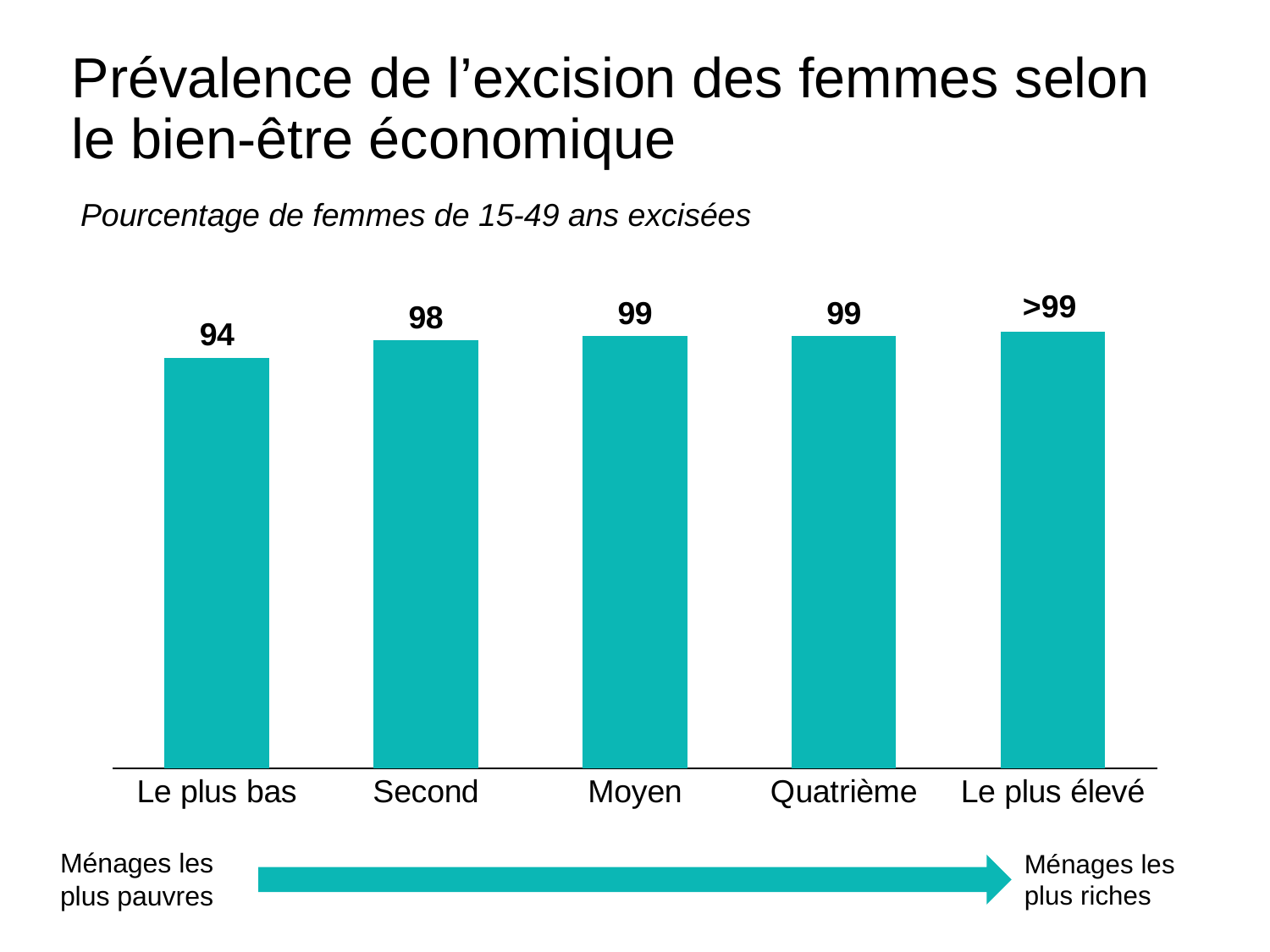

# Prévalence de l’excision des femmes selon le bien-être économique
 Pourcentage de femmes de 15-49 ans excisées
>99

### Chart

| Category | Le plus bas |
|---|---|
| Le plus bas | 94.0 |
| Second | 98.0 |
| Moyen | 99.0 |
| Quatrième | 99.0 |
| Le plus élevé | 100.0 |
Ménages les
plus pauvres
Ménages les plus riches